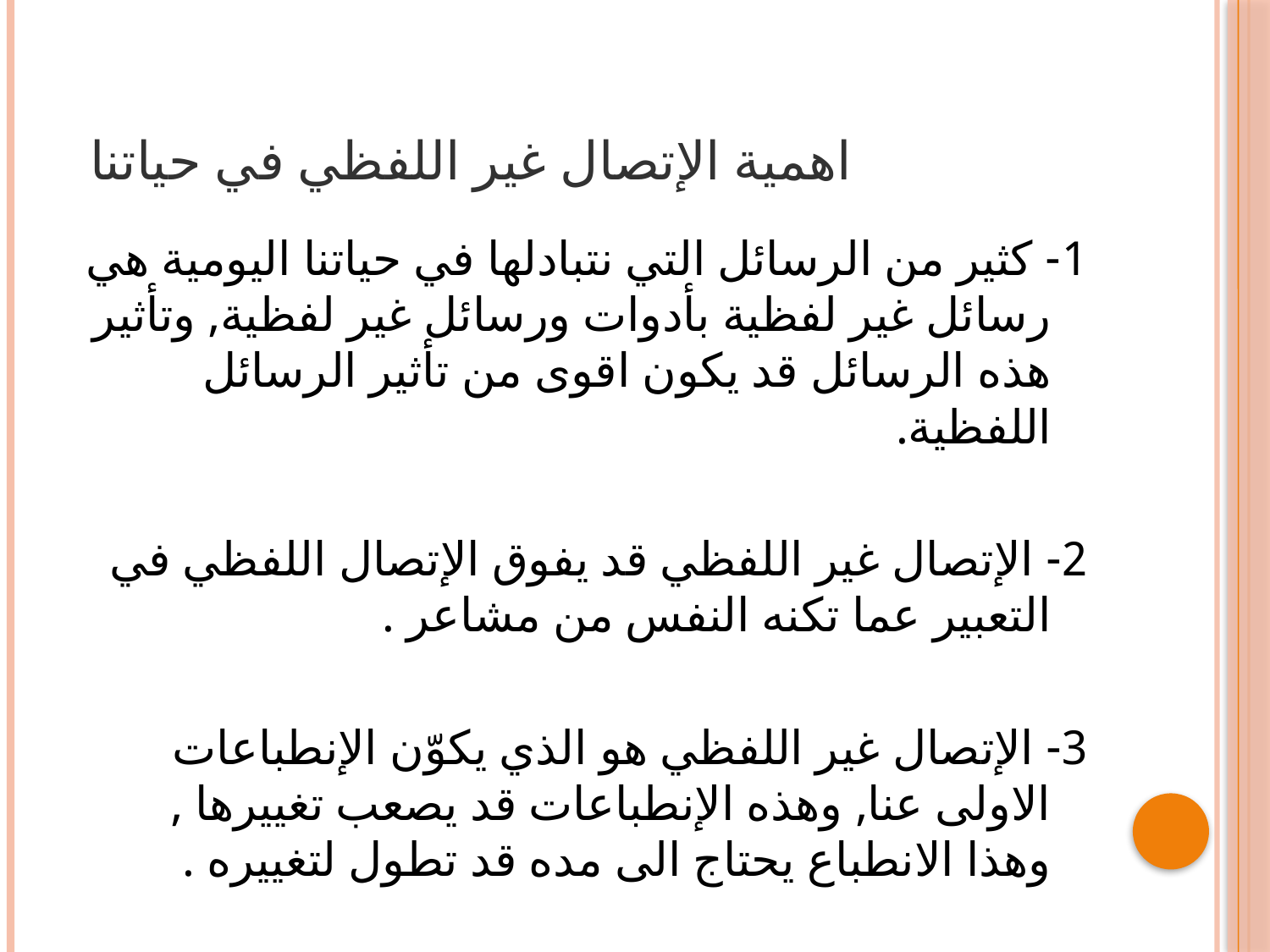

# اهمية الإتصال غير اللفظي في حياتنا
1- كثير من الرسائل التي نتبادلها في حياتنا اليومية هي رسائل غير لفظية بأدوات ورسائل غير لفظية, وتأثير هذه الرسائل قد يكون اقوى من تأثير الرسائل اللفظية.

2- الإتصال غير اللفظي قد يفوق الإتصال اللفظي في التعبير عما تكنه النفس من مشاعر .

3- الإتصال غير اللفظي هو الذي يكوّن الإنطباعات الاولى عنا, وهذه الإنطباعات قد يصعب تغييرها , وهذا الانطباع يحتاج الى مده قد تطول لتغييره .